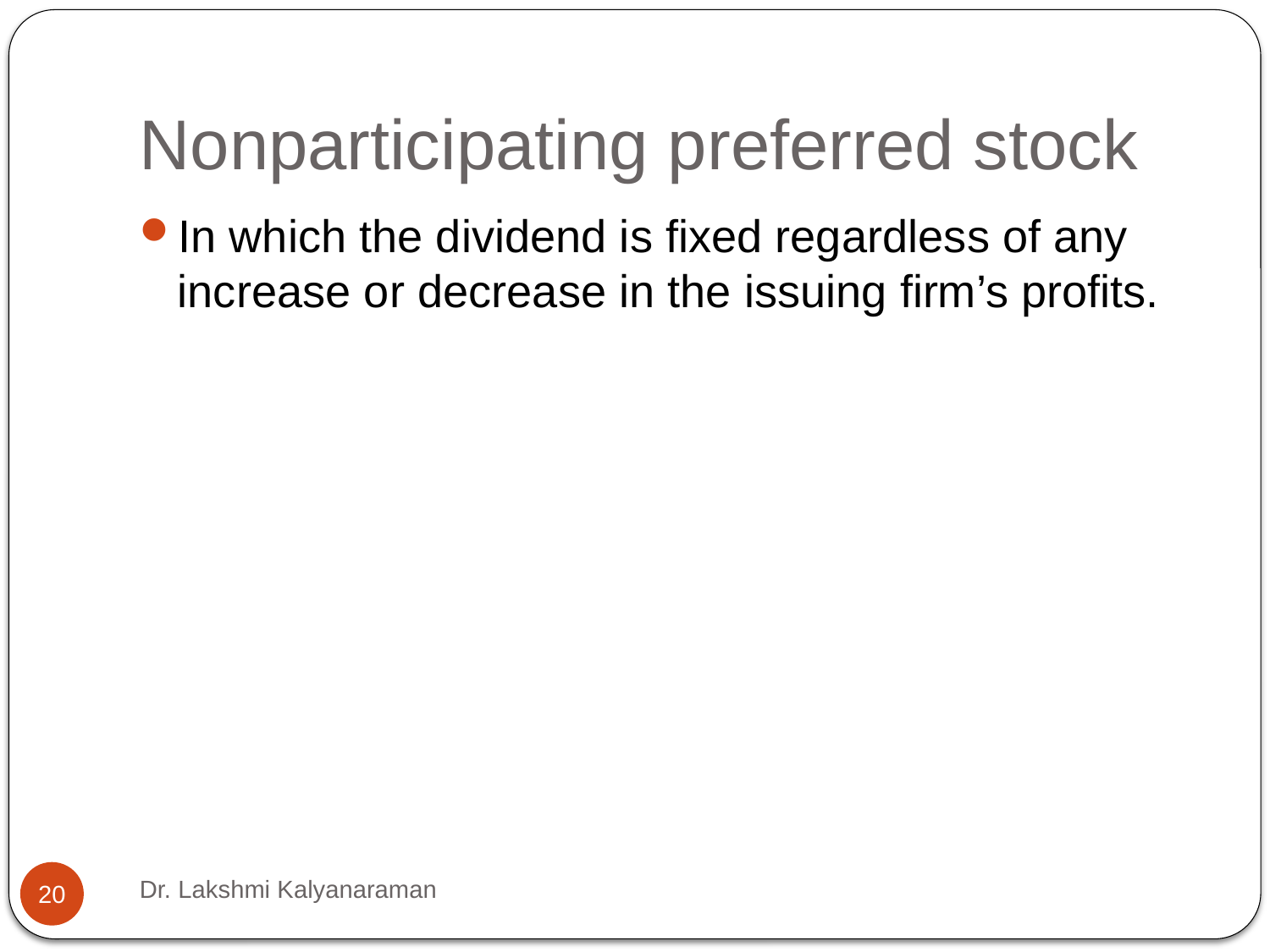

# Nonparticipating preferred stock
In which the dividend is fixed regardless of any increase or decrease in the issuing firm’s profits.
Dr. Lakshmi Kalyanaraman
20